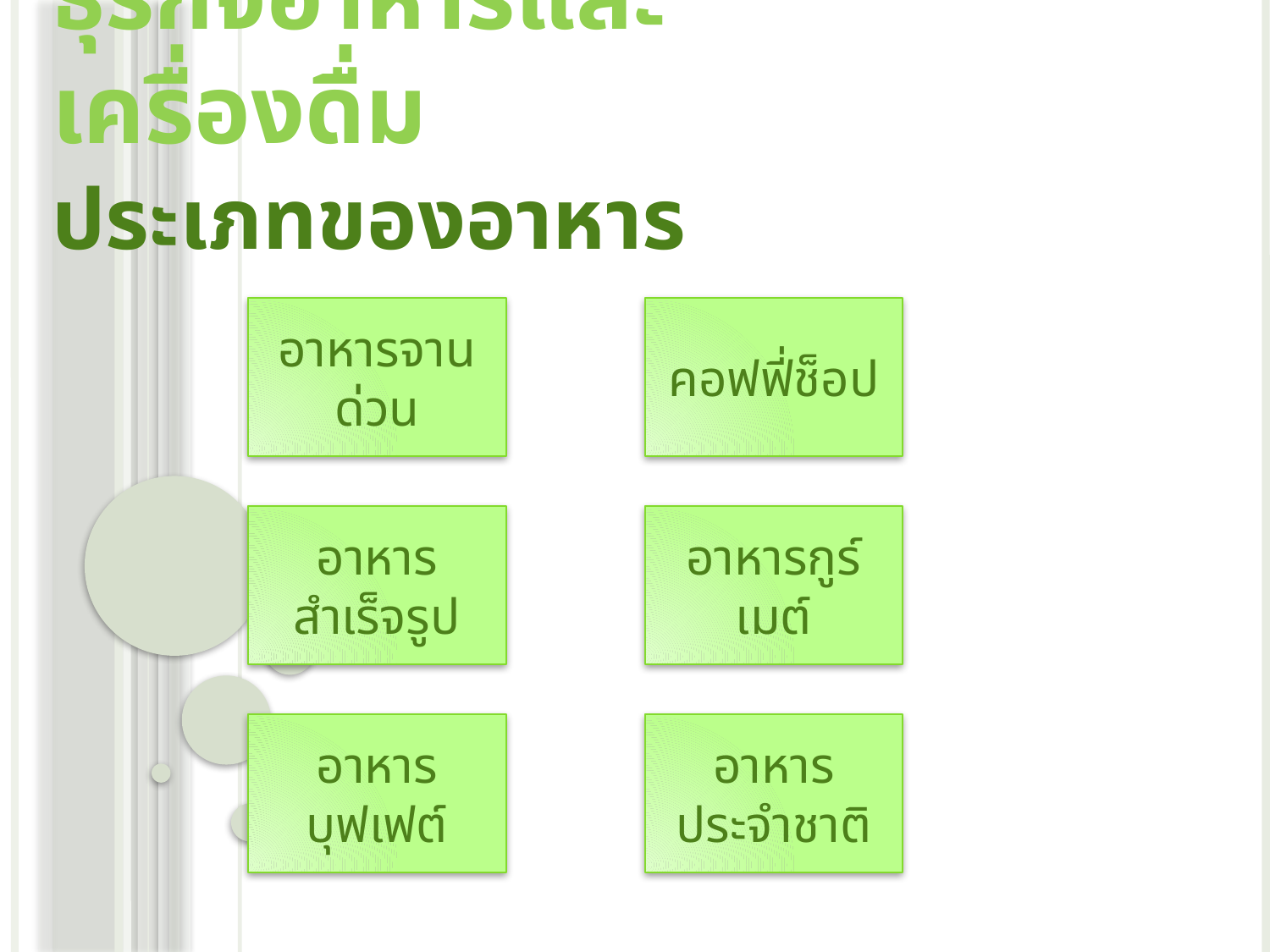

# ธุรกิจอาหารและเครื่องดื่ม
ประเภทของอาหาร

อาหารจานด่วน
คอฟฟี่ช็อป
อาหารสำเร็จรูป
อาหารกูร์เมต์
อาหารบุฟเฟต์
อาหารประจำชาติ